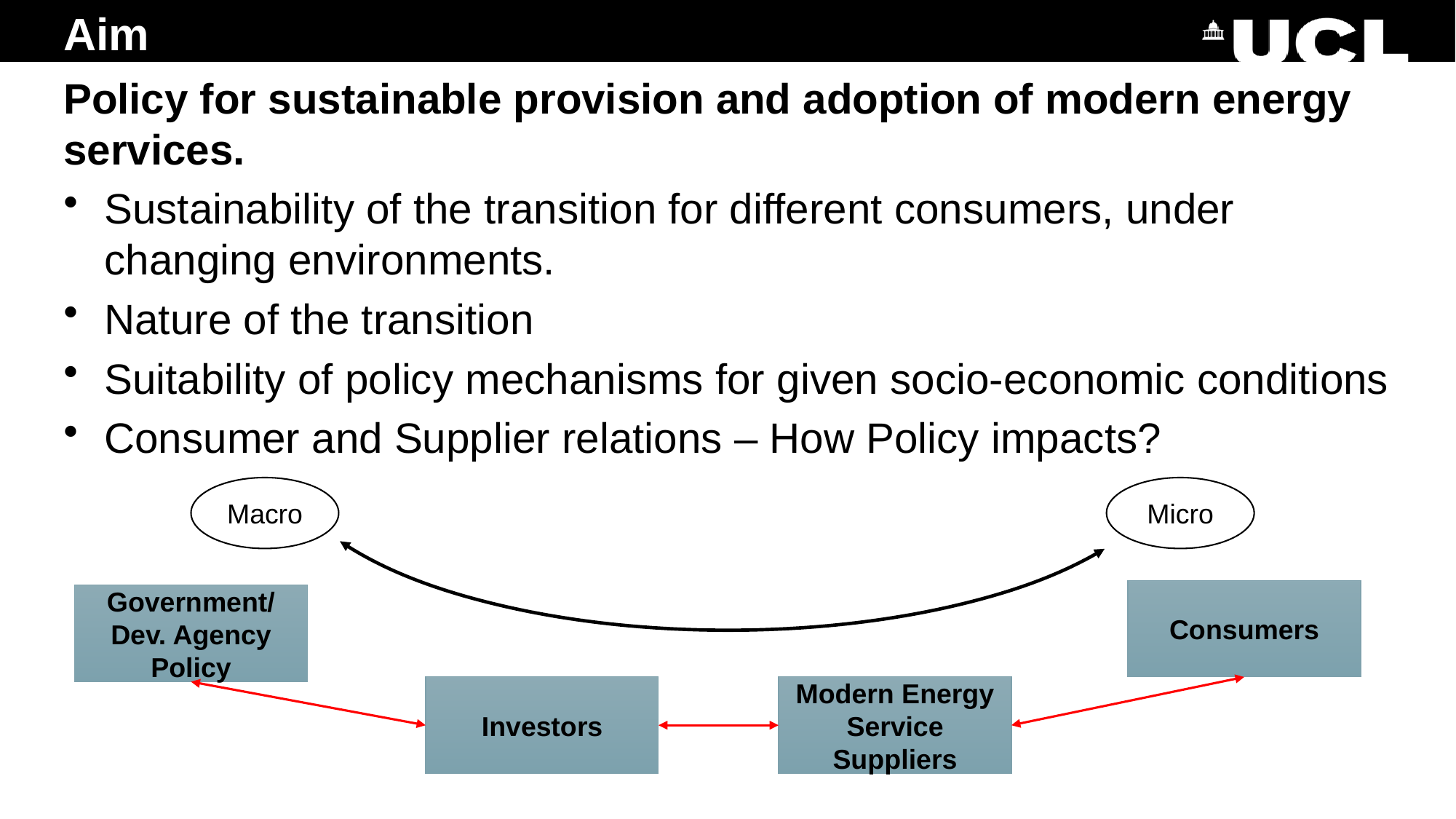

# Aim
Policy for sustainable provision and adoption of modern energy services.
Sustainability of the transition for different consumers, under changing environments.
Nature of the transition
Suitability of policy mechanisms for given socio-economic conditions
Consumer and Supplier relations – How Policy impacts?

Macro
Micro
Consumers
Government/ Dev. Agency Policy
Investors
Modern Energy Service Suppliers